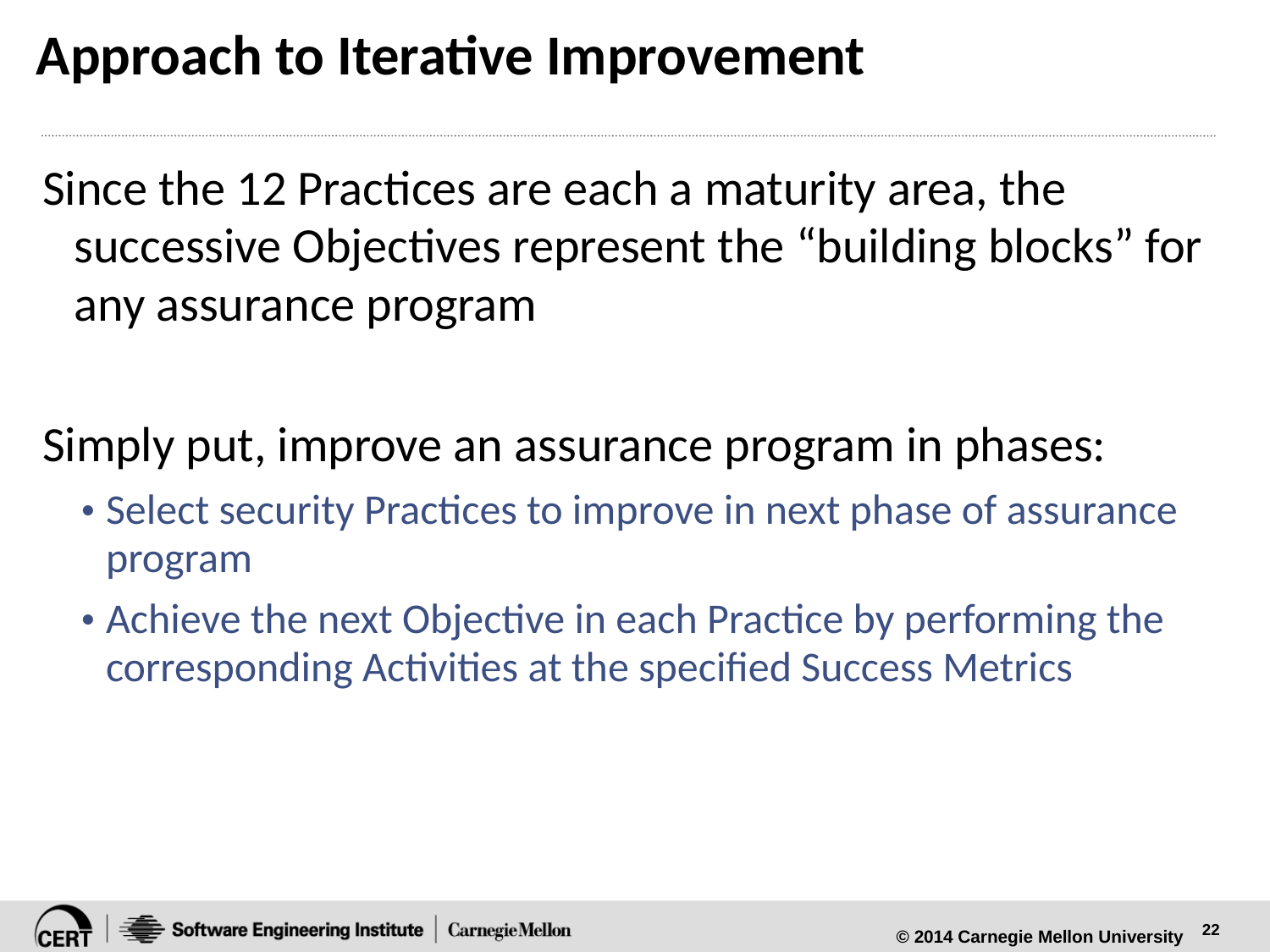

# Approach to Iterative Improvement
Since the 12 Practices are each a maturity area, the successive Objectives represent the “building blocks” for any assurance program

Simply put, improve an assurance program in phases:
Select security Practices to improve in next phase of assurance program
Achieve the next Objective in each Practice by performing the corresponding Activities at the specified Success Metrics